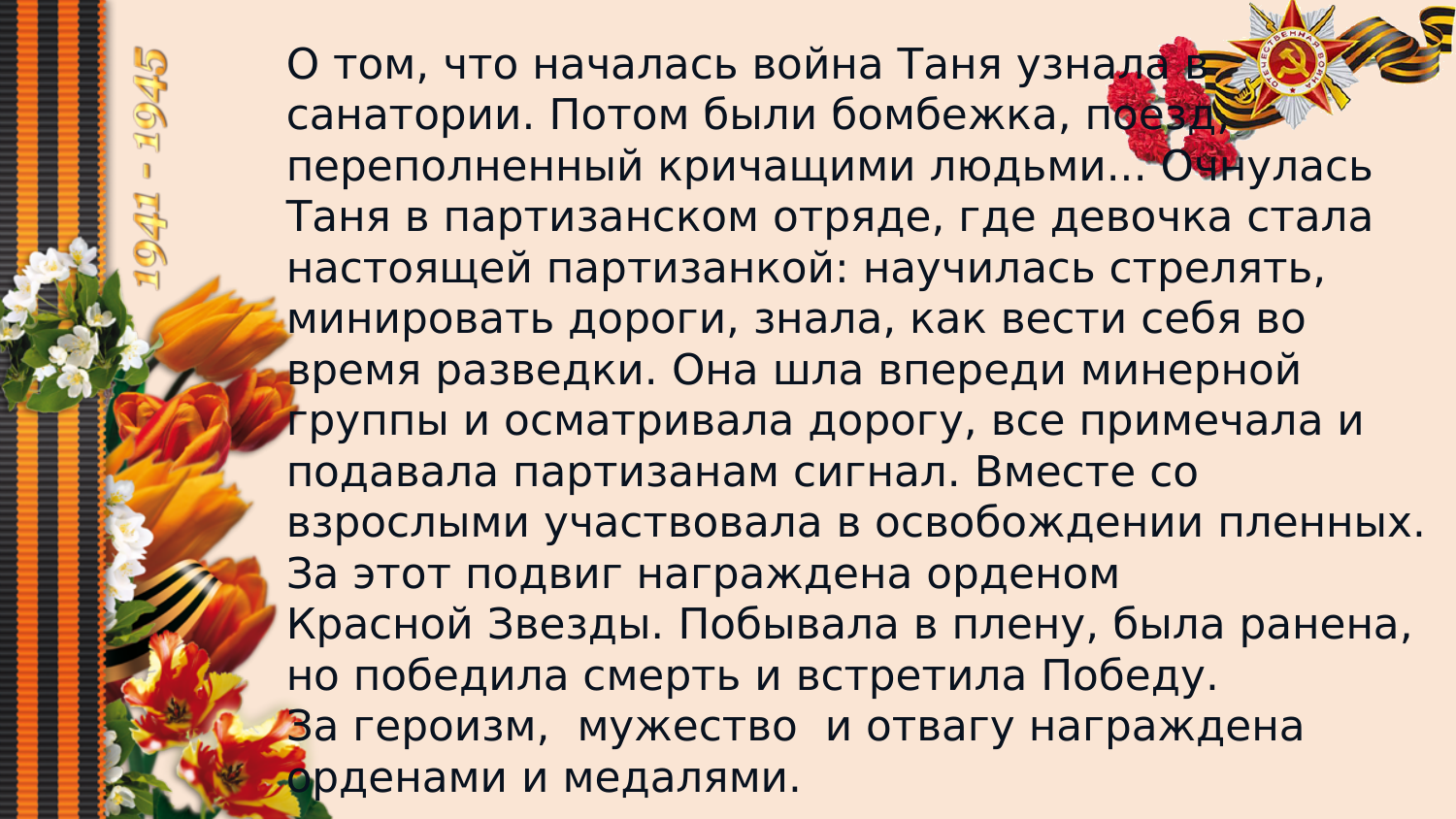

О том, что началась война Таня узнала в санатории. Потом были бомбежка, поезд, переполненный кричащими людьми... Очнулась Таня в партизанском отряде, где девочка стала настоящей партизанкой: научилась стрелять, минировать дороги, знала, как вести себя во время разведки. Она шла впереди минерной группы и осматривала дорогу, все примечала и подавала партизанам сигнал. Вместе со взрослыми участвовала в освобождении пленных. За этот подвиг награждена орденом
Красной Звезды. Побывала в плену, была ранена, но победила смерть и встретила Победу.
За героизм,  мужество  и отвагу награждена
орденами и медалями.